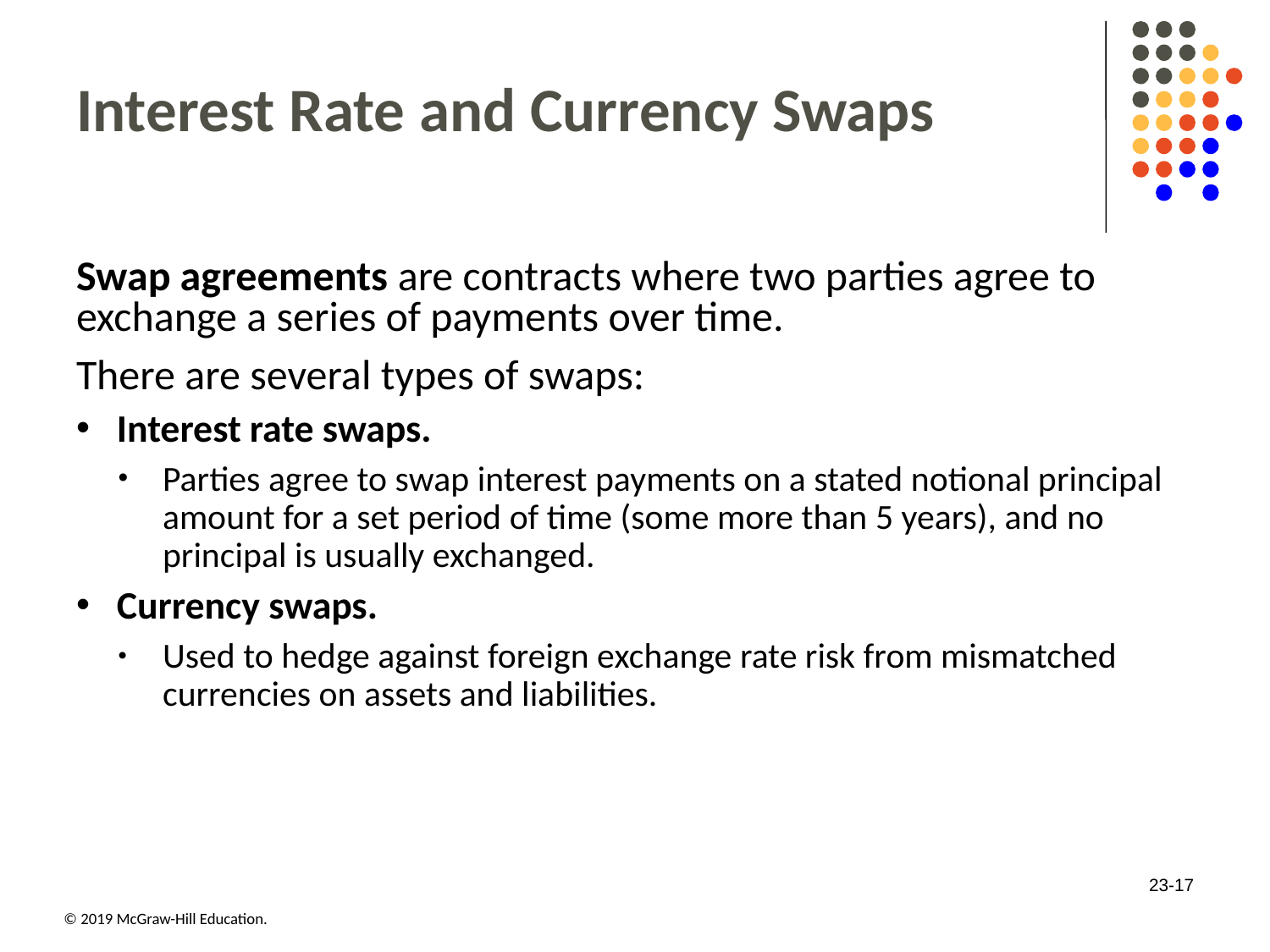

# Interest Rate and Currency Swaps
Swap agreements are contracts where two parties agree to exchange a series of payments over time.
There are several types of swaps:
Interest rate swaps.
Parties agree to swap interest payments on a stated notional principal amount for a set period of time (some more than 5 years), and no principal is usually exchanged.
Currency swaps.
Used to hedge against foreign exchange rate risk from mismatched currencies on assets and liabilities.
23-17